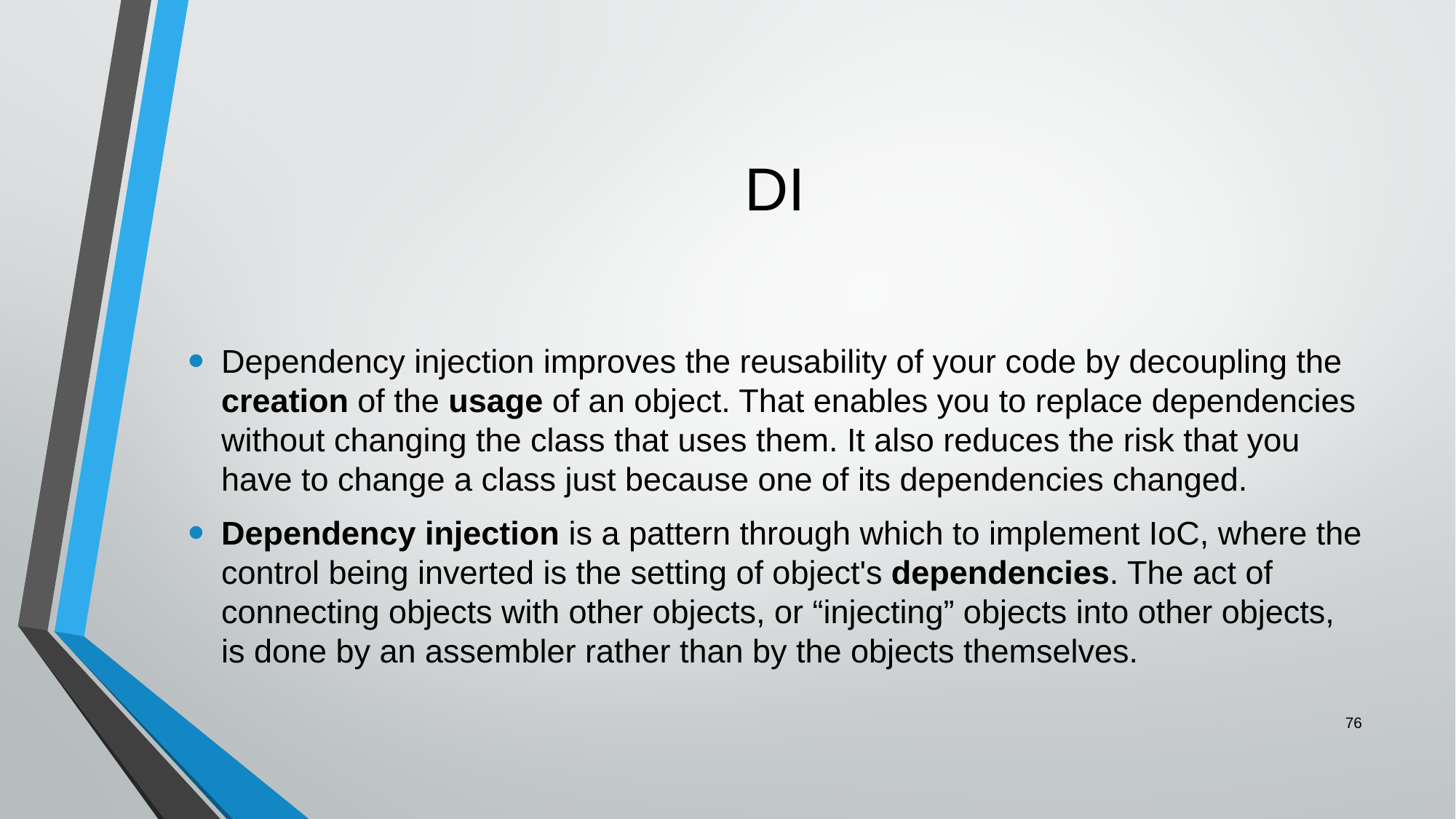

# DI
Dependency injection improves the reusability of your code by decoupling the creation of the usage of an object. That enables you to replace dependencies without changing the class that uses them. It also reduces the risk that you have to change a class just because one of its dependencies changed.
Dependency injection is a pattern through which to implement IoC, where the control being inverted is the setting of object's dependencies. The act of connecting objects with other objects, or “injecting” objects into other objects, is done by an assembler rather than by the objects themselves.
76